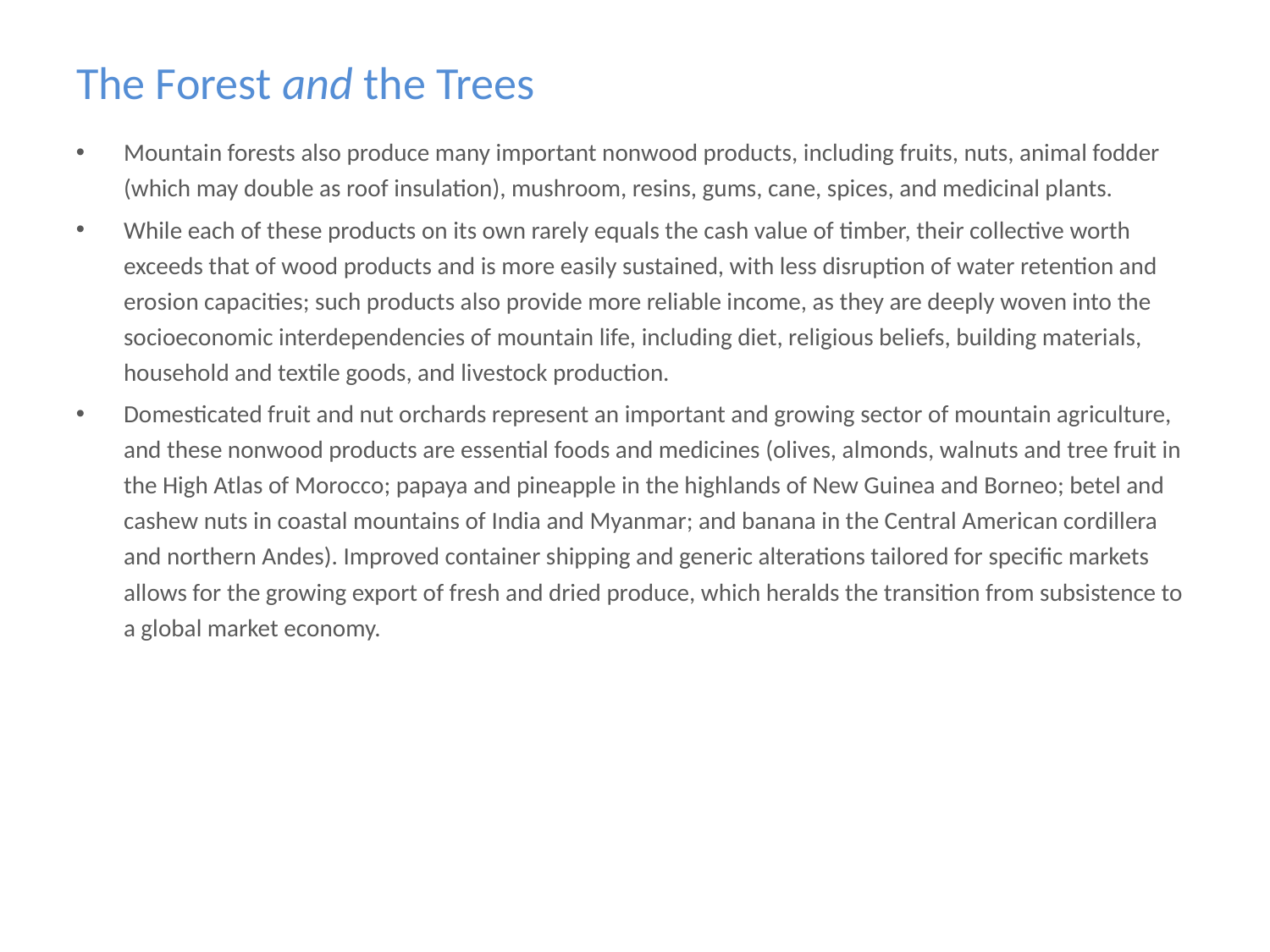

# The Forest and the Trees
Mountain forests also produce many important nonwood products, including fruits, nuts, animal fodder (which may double as roof insulation), mushroom, resins, gums, cane, spices, and medicinal plants.
While each of these products on its own rarely equals the cash value of timber, their collective worth exceeds that of wood products and is more easily sustained, with less disruption of water retention and erosion capacities; such products also provide more reliable income, as they are deeply woven into the socioeconomic interdependencies of mountain life, including diet, religious beliefs, building materials, household and textile goods, and livestock production.
Domesticated fruit and nut orchards represent an important and growing sector of mountain agriculture, and these nonwood products are essential foods and medicines (olives, almonds, walnuts and tree fruit in the High Atlas of Morocco; papaya and pineapple in the highlands of New Guinea and Borneo; betel and cashew nuts in coastal mountains of India and Myanmar; and banana in the Central American cordillera and northern Andes). Improved container shipping and generic alterations tailored for specific markets allows for the growing export of fresh and dried produce, which heralds the transition from subsistence to a global market economy.